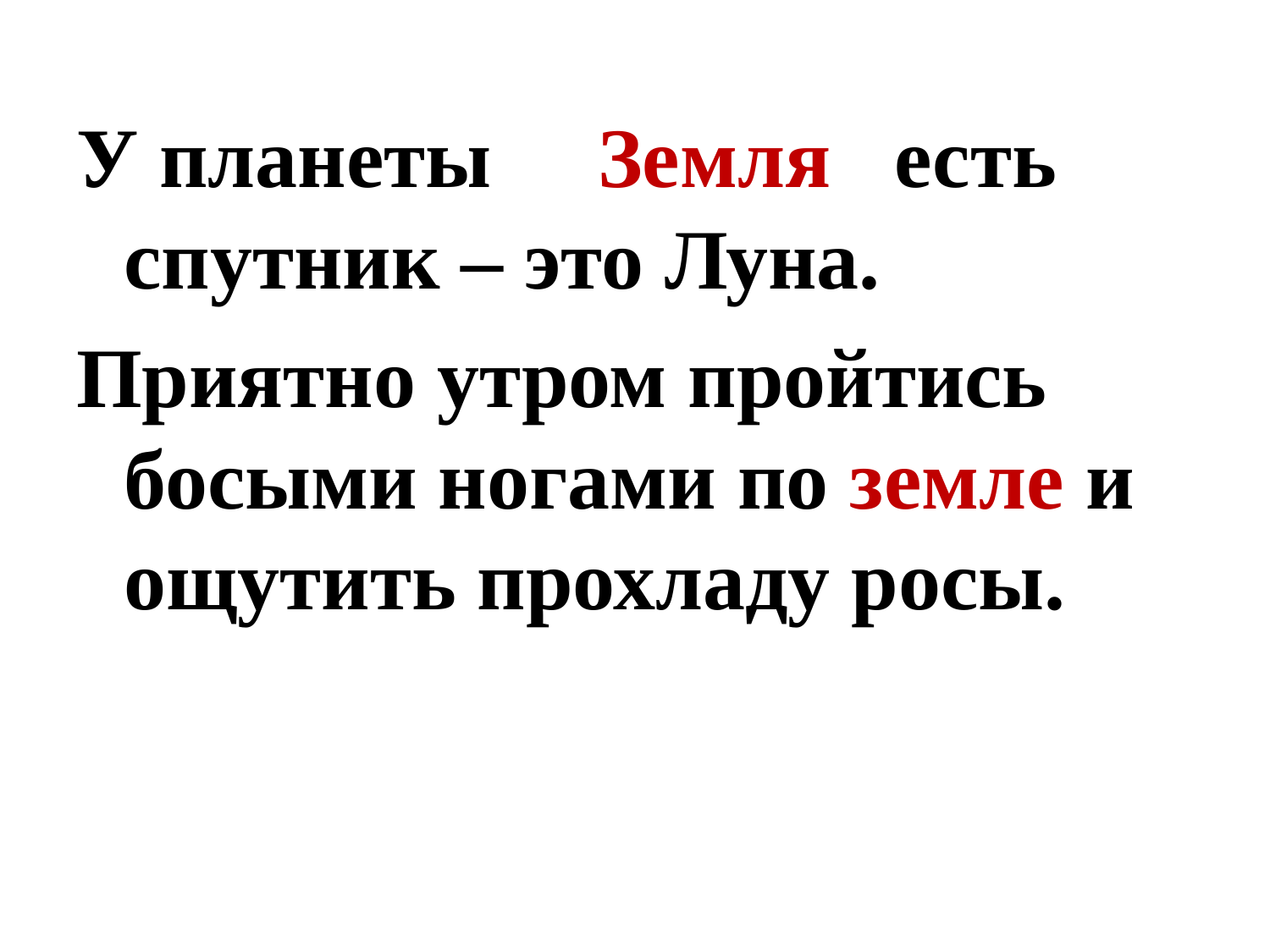

У планеты     Земля   есть спутник – это Луна.
Приятно утром пройтись босыми ногами по земле и ощутить прохладу росы.